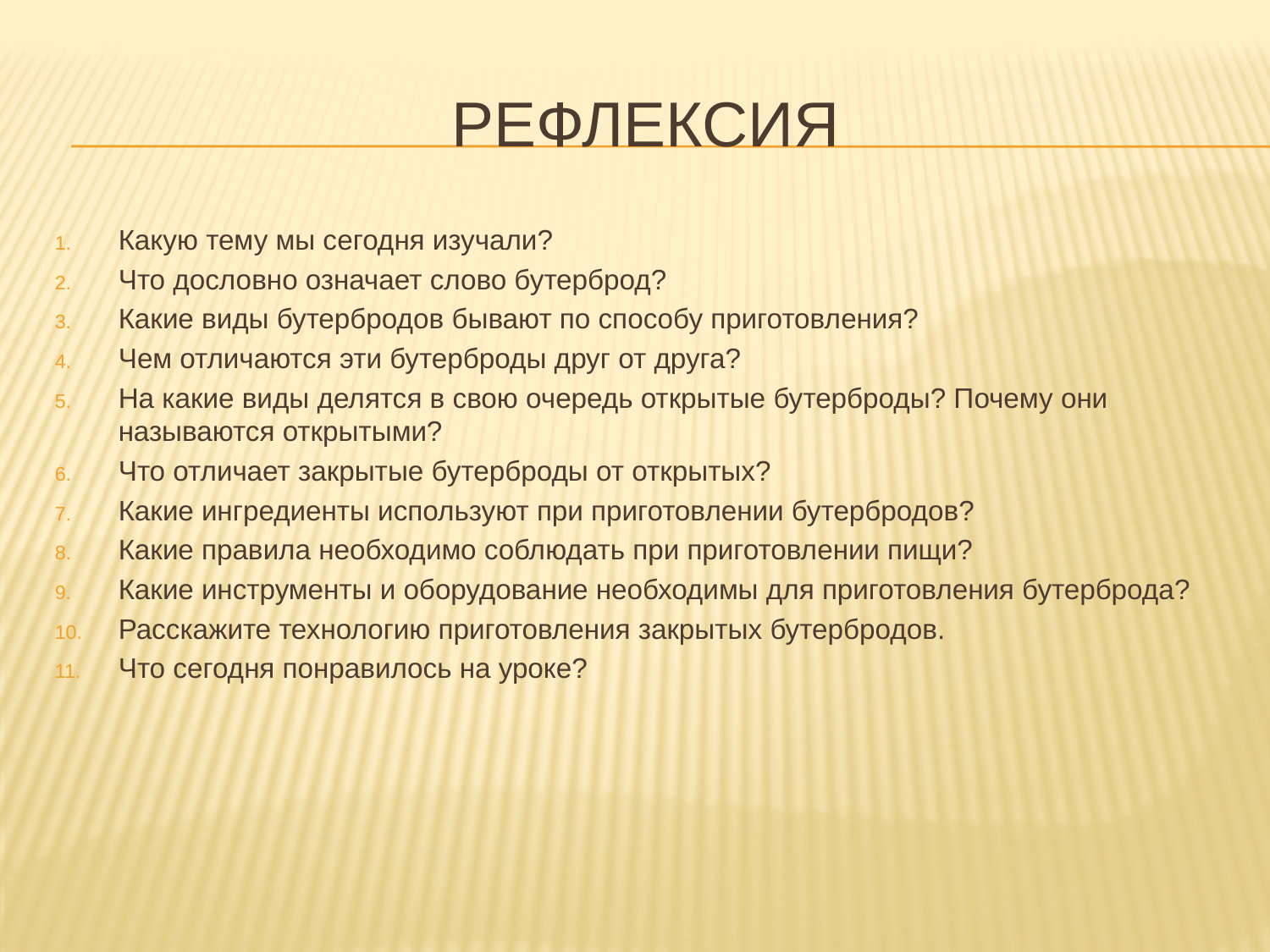

# рефлексия
Какую тему мы сегодня изучали?
Что дословно означает слово бутерброд?
Какие виды бутербродов бывают по способу приготовления?
Чем отличаются эти бутерброды друг от друга?
На какие виды делятся в свою очередь открытые бутерброды? Почему они называются открытыми?
Что отличает закрытые бутерброды от открытых?
Какие ингредиенты используют при приготовлении бутербродов?
Какие правила необходимо соблюдать при приготовлении пищи?
Какие инструменты и оборудование необходимы для приготовления бутерброда?
Расскажите технологию приготовления закрытых бутербродов.
Что сегодня понравилось на уроке?